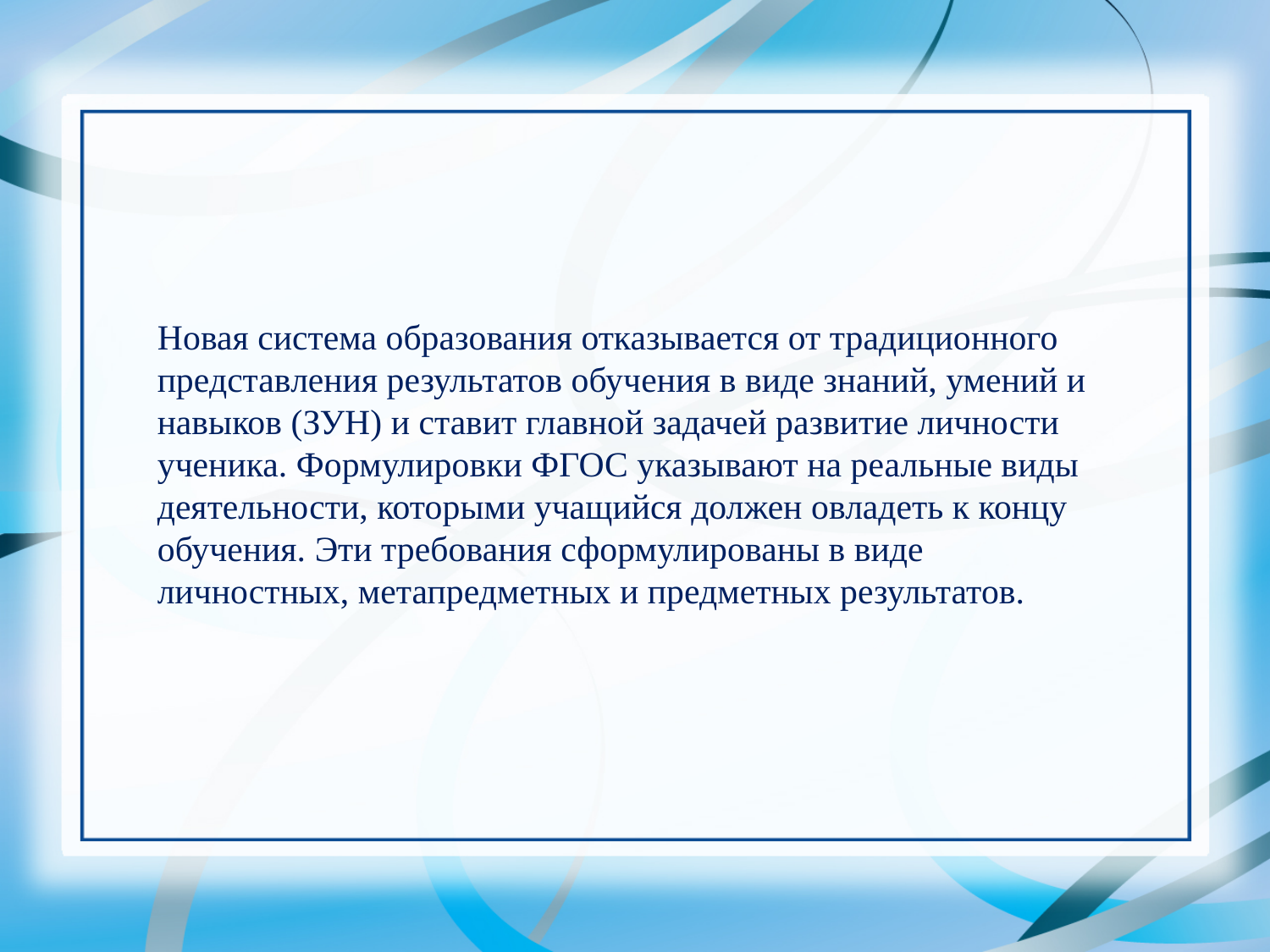

Новая система образования отказывается от традиционного представления результатов обучения в виде знаний, умений и навыков (ЗУН) и ставит главной задачей развитие личности ученика. Формулировки ФГОС указывают на реальные виды деятельности, которыми учащийся должен овладеть к концу обучения. Эти требования сформулированы в виде личностных, метапредметных и предметных результатов.